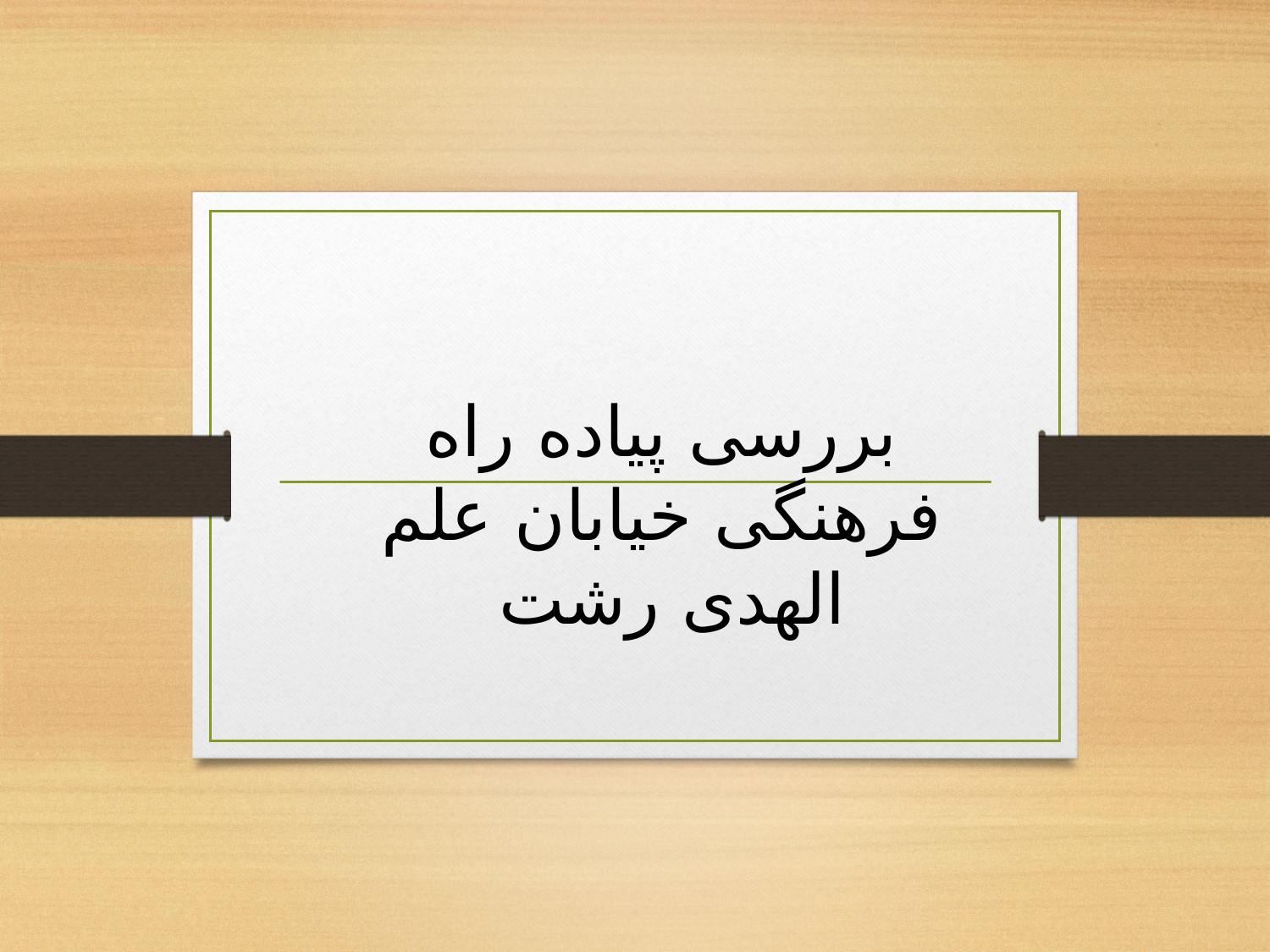

بررسی پیاده راه فرهنگی خیابان علم الهدی رشت